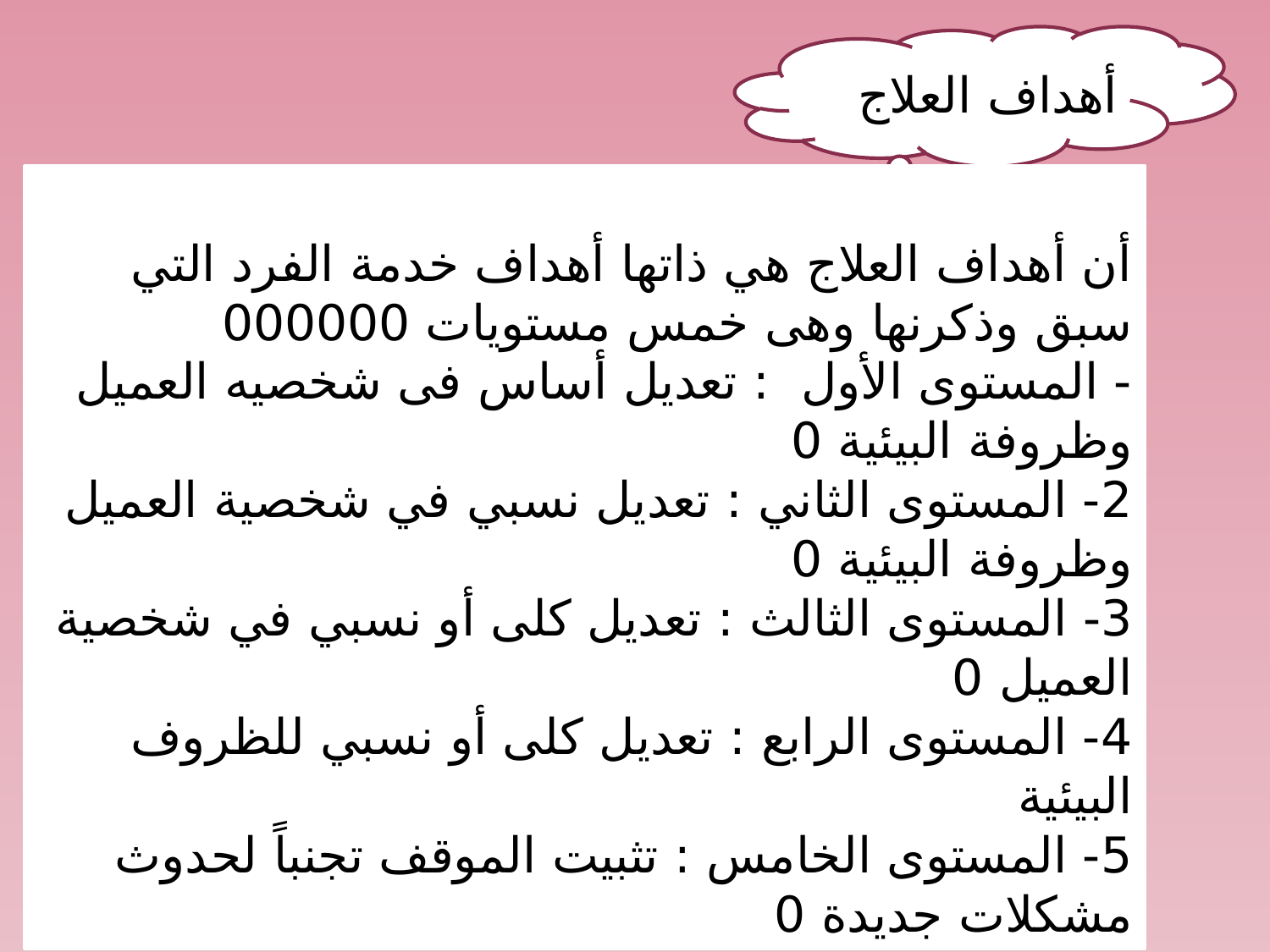

أهداف العلاج

أن أهداف العلاج هي ذاتها أهداف خدمة الفرد التي سبق وذكرنها وهى خمس مستويات 000000
- المستوى الأول  : تعديل أساس فى شخصيه العميل وظروفة البيئية 0
2- المستوى الثاني : تعديل نسبي في شخصية العميل وظروفة البيئية 0
3- المستوى الثالث : تعديل كلى أو نسبي في شخصية العميل 0
4- المستوى الرابع : تعديل كلى أو نسبي للظروف البيئية
5- المستوى الخامس : تثبيت الموقف تجنباً لحدوث مشكلات جديدة 0